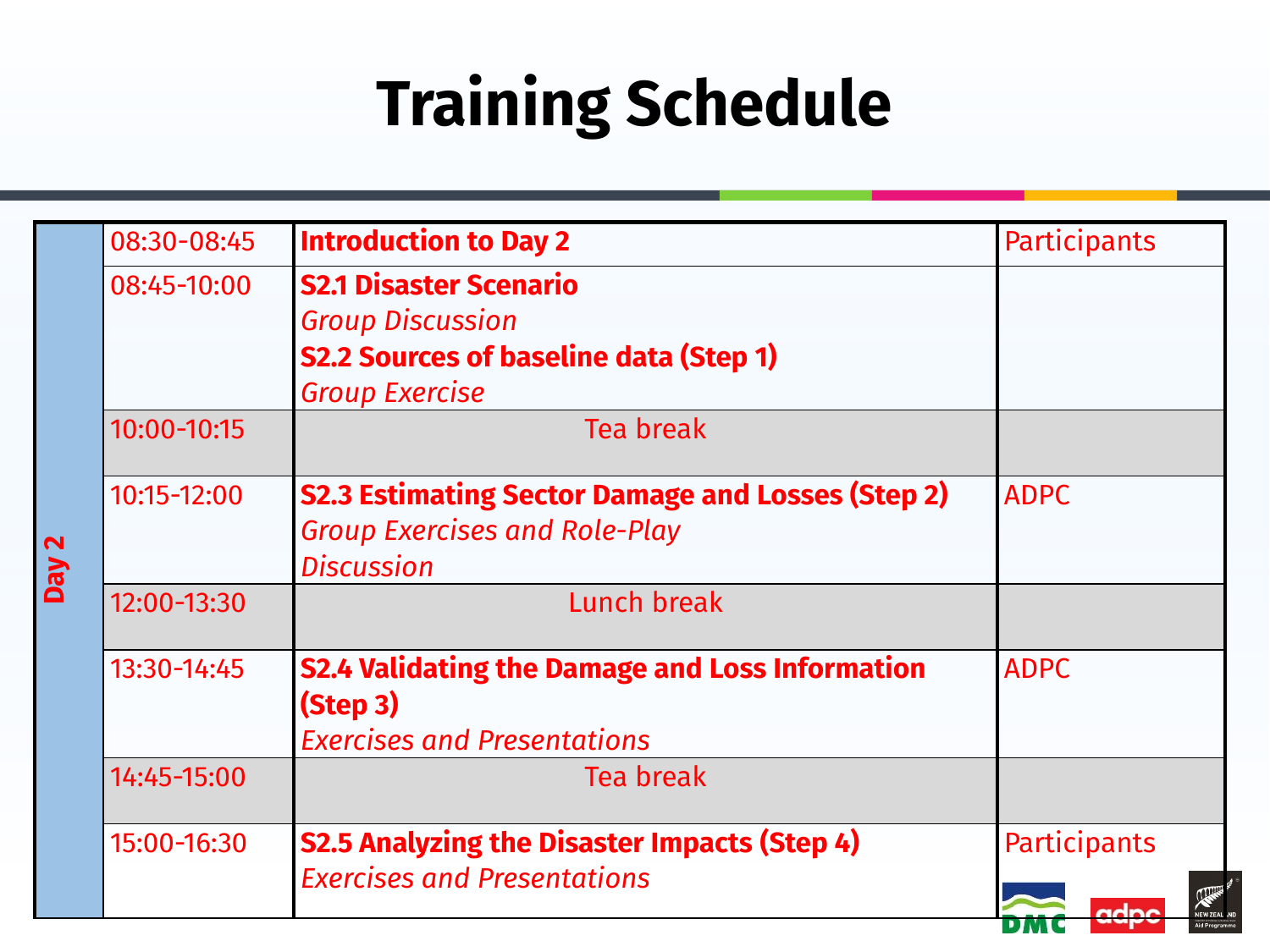

# Training Schedule
| Day 2 | 08:30-08:45 | Introduction to Day 2 | Participants |
| --- | --- | --- | --- |
|  | 08:45-10:00 | S2.1 Disaster Scenario Group Discussion S2.2 Sources of baseline data (Step 1) Group Exercise |  |
|  | 10:00-10:15 | Tea break |  |
|  | 10:15-12:00 | S2.3 Estimating Sector Damage and Losses (Step 2) Group Exercises and Role-Play Discussion | ADPC |
|  | 12:00-13:30 | Lunch break |  |
|  | 13:30-14:45 | S2.4 Validating the Damage and Loss Information (Step 3) Exercises and Presentations | ADPC |
|  | 14:45-15:00 | Tea break |  |
|  | 15:00-16:30 | S2.5 Analyzing the Disaster Impacts (Step 4) Exercises and Presentations | Participants |